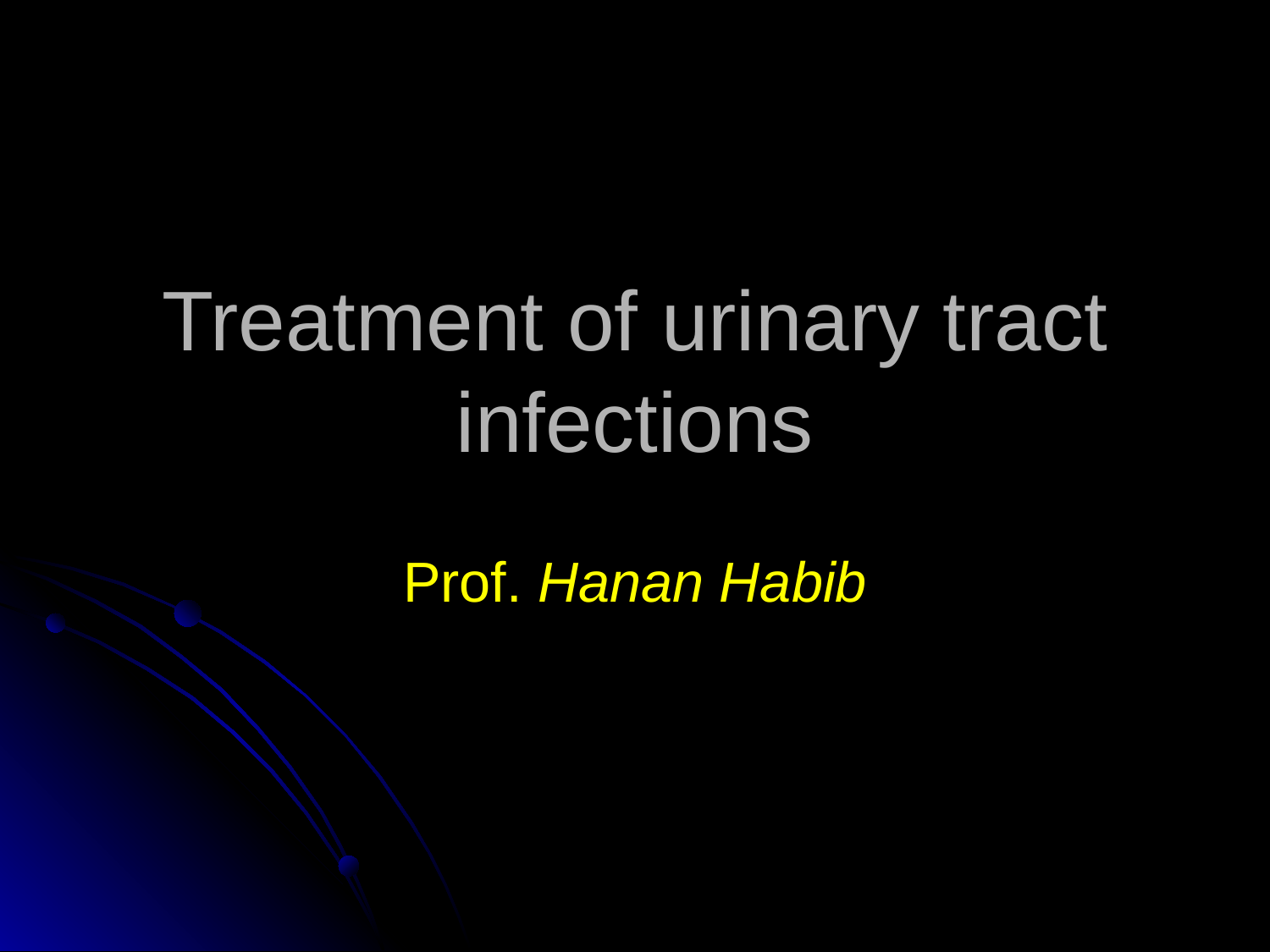

# Treatment of urinary tract infections
Prof. Hanan Habib